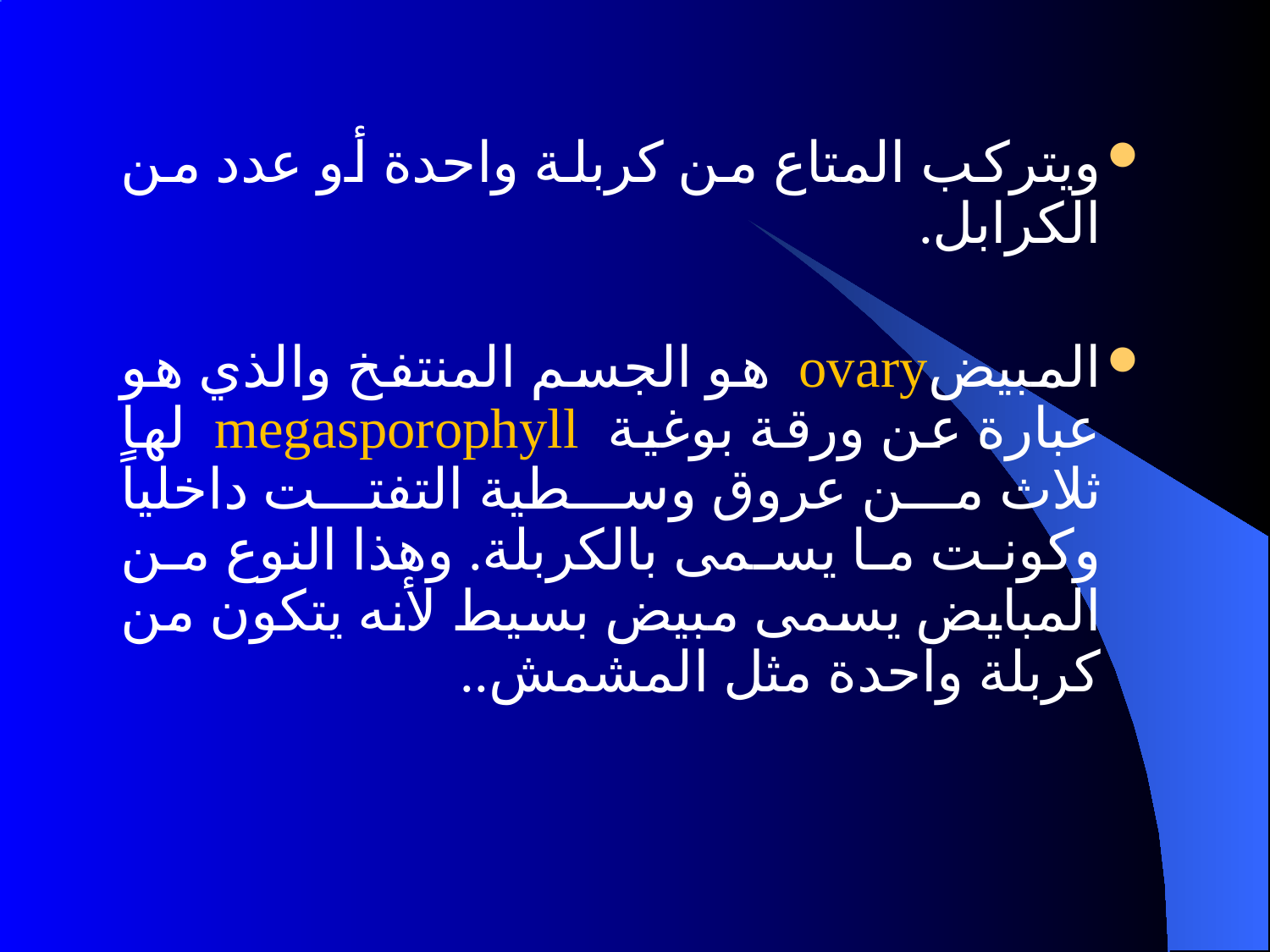

ويتركب المتاع من كربلة واحدة أو عدد من الكرابل.

المبيضovary  هو الجسم المنتفخ والذي هو عبارة عن ورقة بوغية  megasporophyll  لها ثلاث من عروق وسطية التفتت داخلياً وكونت ما يسمى بالكربلة. وهذا النوع من المبايض يسمى مبيض بسيط لأنه يتكون من كربلة واحدة مثل المشمش..